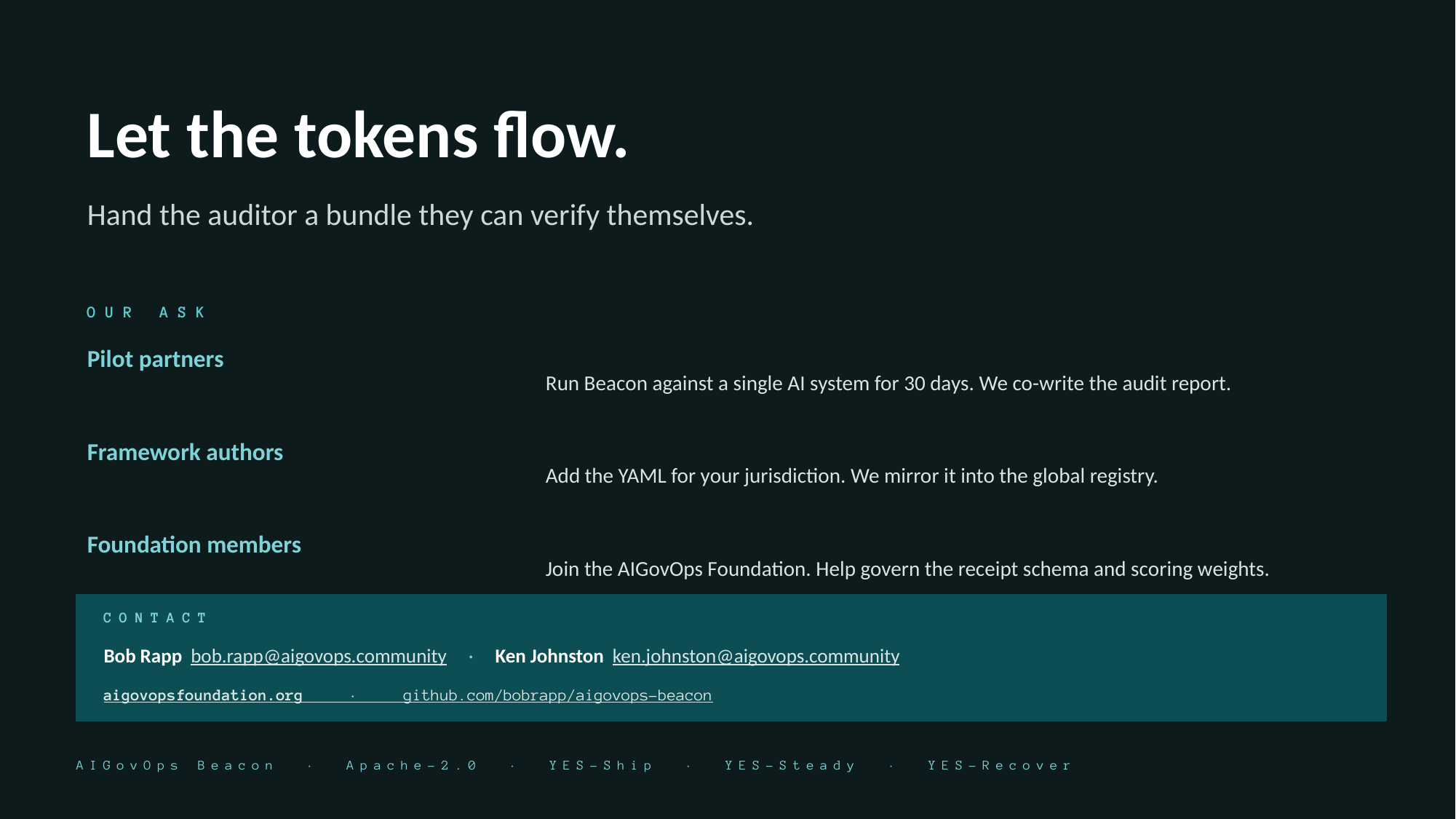

Let the tokens flow.
Hand the auditor a bundle they can verify themselves.
OUR ASK
Pilot partners
Run Beacon against a single AI system for 30 days. We co-write the audit report.
Framework authors
Add the YAML for your jurisdiction. We mirror it into the global registry.
Foundation members
Join the AIGovOps Foundation. Help govern the receipt schema and scoring weights.

CONTACT
Bob Rapp  bob.rapp@aigovops.community     ·     Ken Johnston  ken.johnston@aigovops.community
aigovopsfoundation.org     ·     github.com/bobrapp/aigovops-beacon
AIGovOps Beacon  ·  Apache-2.0  ·  YES-Ship  ·  YES-Steady  ·  YES-Recover